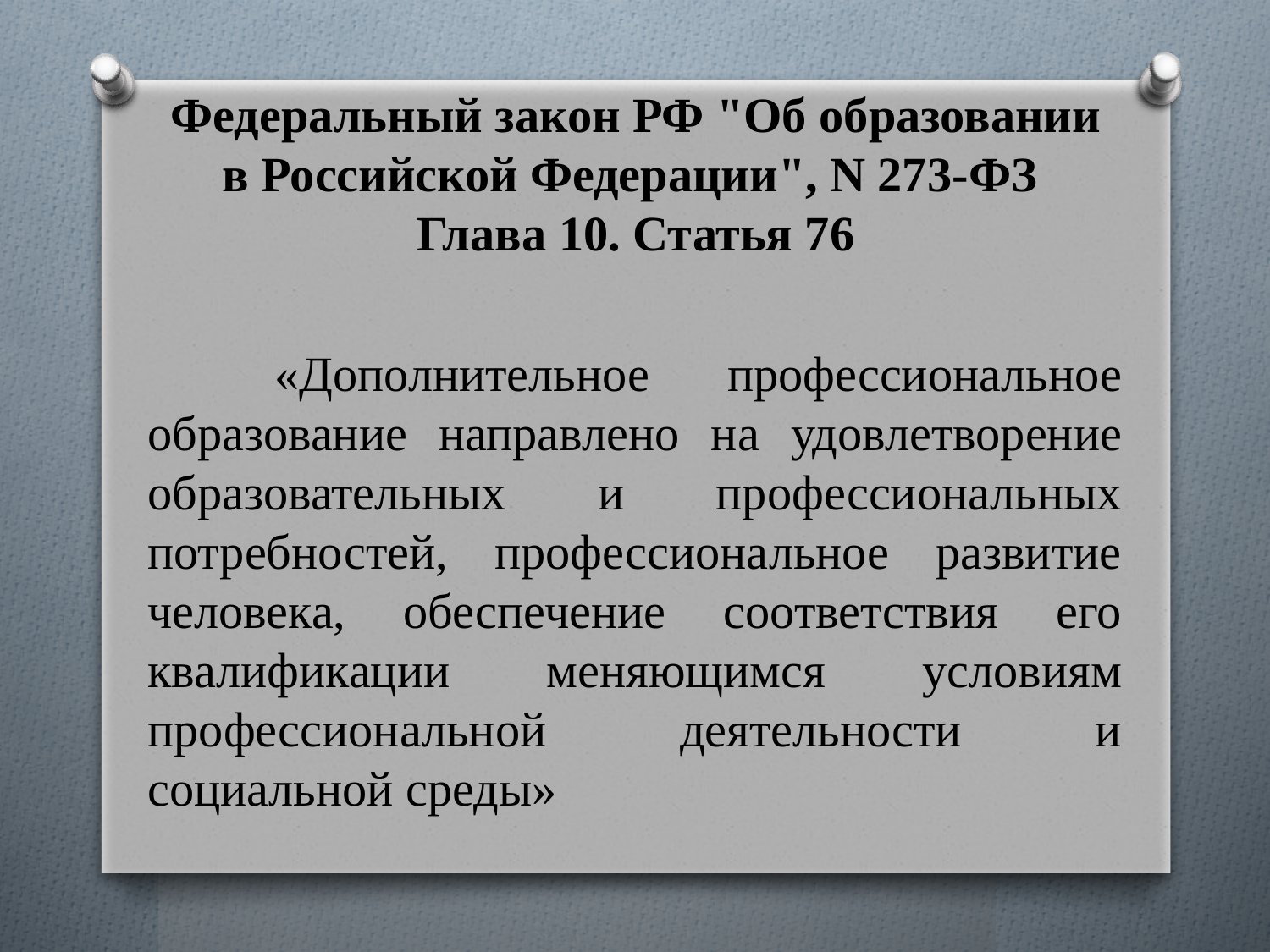

# Федеральный закон РФ "Об образовании в Российской Федерации", N 273-ФЗ Глава 10. Статья 76
	«Дополнительное профессиональное образование направлено на удовлетворение образовательных и профессиональных потребностей, профессиональное развитие человека, обеспечение соответствия его квалификации меняющимся условиям профессиональной деятельности и социальной среды»